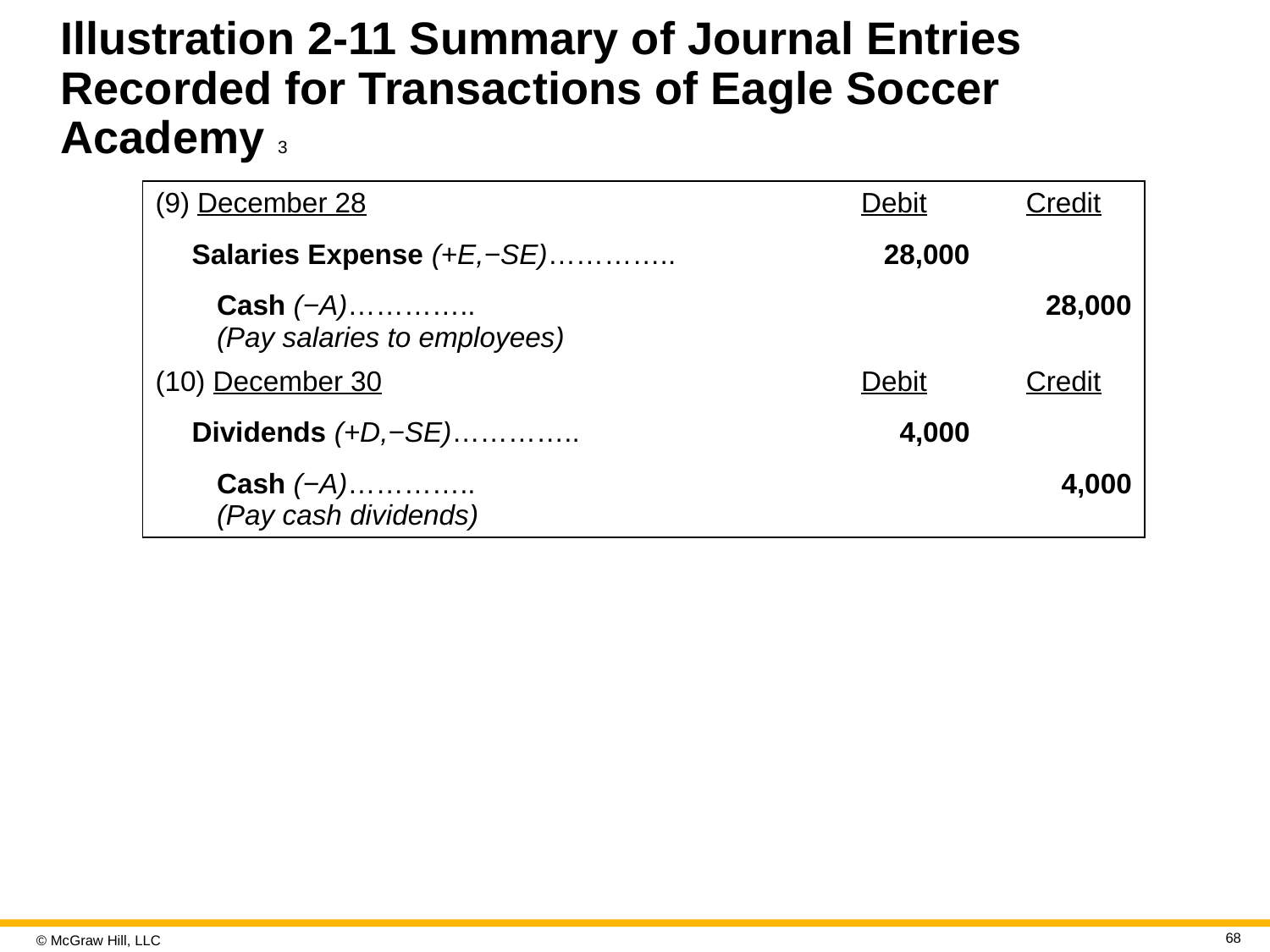

# Illustration 2-11 Summary of Journal Entries Recorded for Transactions of Eagle Soccer Academy 3
| (9) December 28 | Debit | Credit |
| --- | --- | --- |
| Salaries Expense (+E,−SE)………….. | 28,000 |  |
| Cash (−A)………….. (Pay salaries to employees) |  | 28,000 |
| (10) December 30 | Debit | Credit |
| Dividends (+D,−SE)………….. | 4,000 |  |
| Cash (−A)………….. (Pay cash dividends) |  | 4,000 |
68